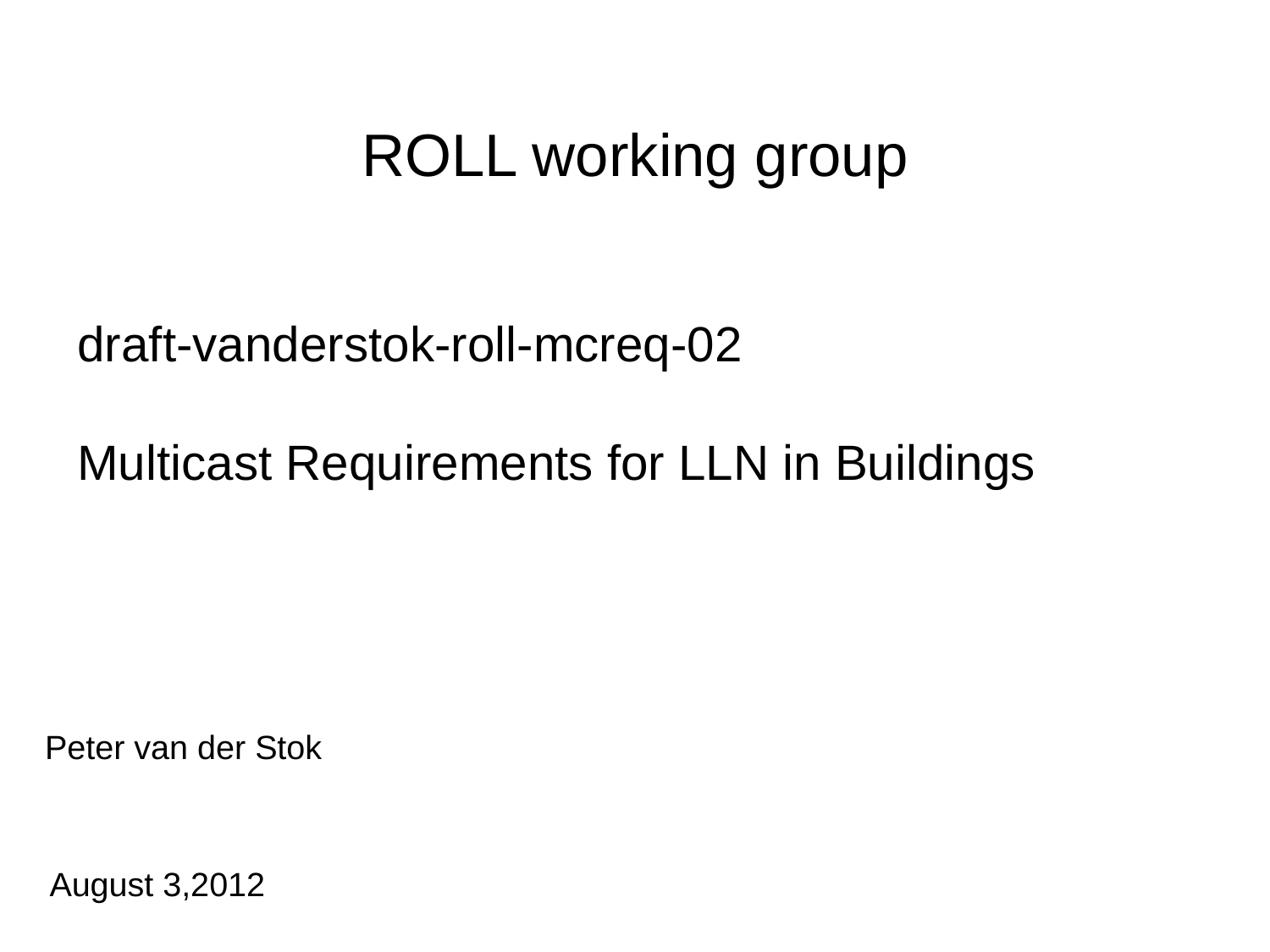

# ROLL working group
draft-vanderstok-roll-mcreq-02

Multicast Requirements for LLN in Buildings

Peter van der Stok

August 3,2012
1